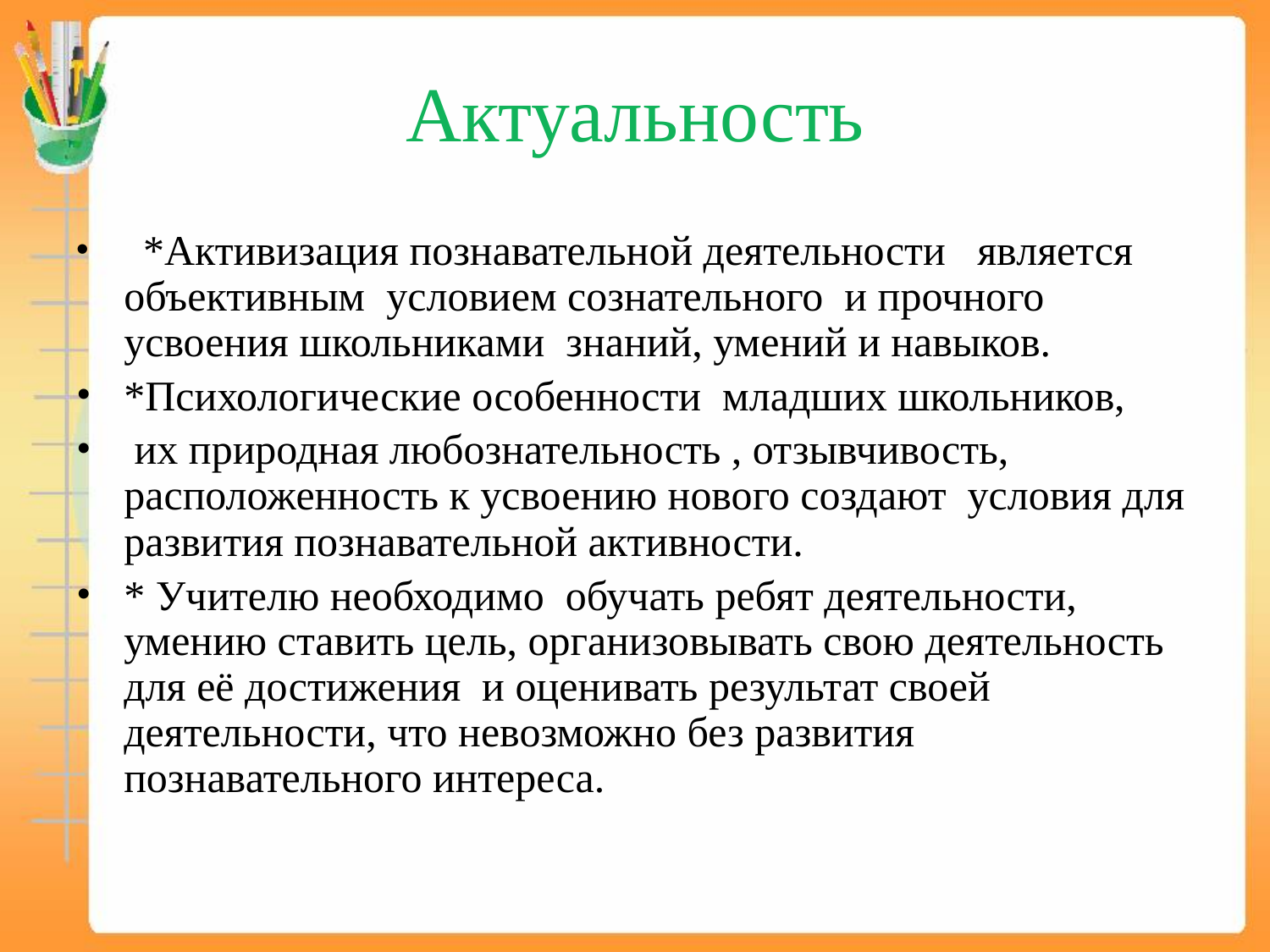

# Актуальность
  *Активизация познавательной деятельности   является  объективным  условием сознательного  и прочного усвоения школьниками  знаний, умений и навыков.
*Психологические особенности  младших школьников,
 их природная любознательность , отзывчивость, расположенность к усвоению нового создают  условия для развития познавательной активности.
* Учителю необходимо  обучать ребят деятельности, умению ставить цель, организовывать свою деятельность  для её достижения  и оценивать результат своей деятельности, что невозможно без развития   познавательного интереса.